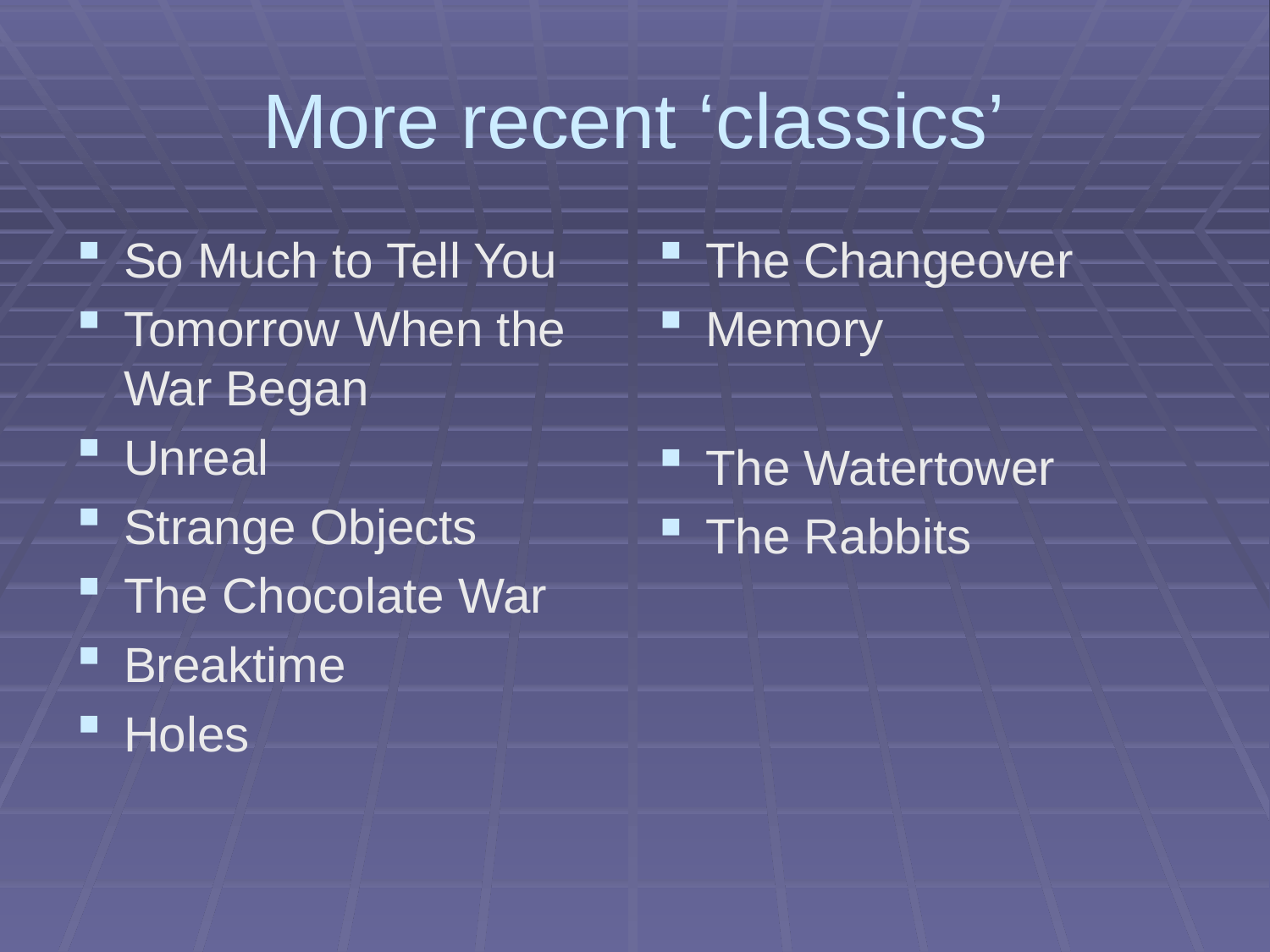

# More recent ‘classics’
So Much to Tell You
Tomorrow When the War Began
Unreal
Strange Objects
The Chocolate War
Breaktime
Holes
The Changeover
Memory

The Watertower
The Rabbits